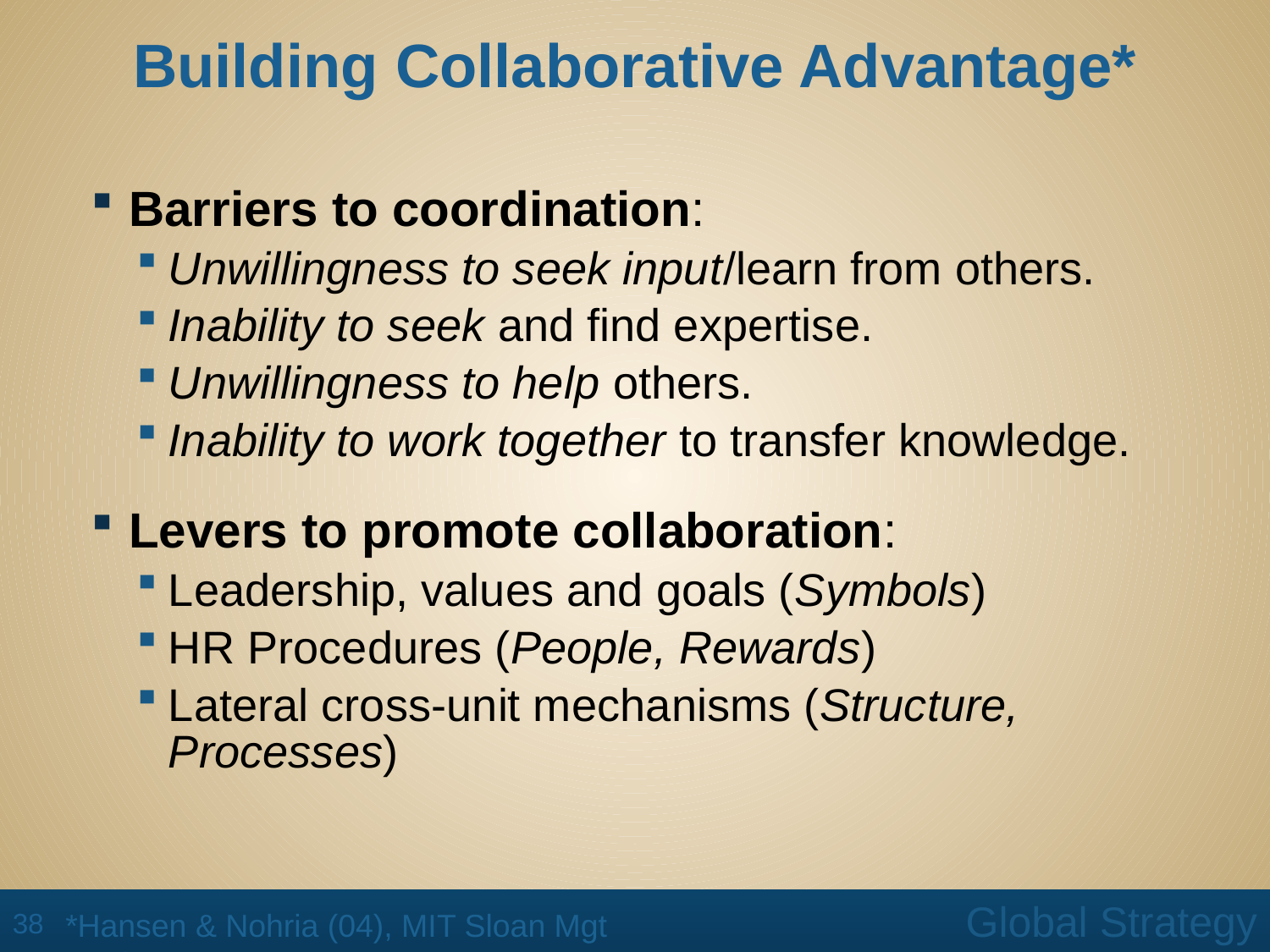

# Building Collaborative Advantage*
Barriers to coordination:
Unwillingness to seek input/learn from others.
Inability to seek and find expertise.
Unwillingness to help others.
Inability to work together to transfer knowledge.
Levers to promote collaboration:
Leadership, values and goals (Symbols)
HR Procedures (People, Rewards)
Lateral cross-unit mechanisms (Structure, Processes)
*Hansen & Nohria (04), MIT Sloan Mgt Review